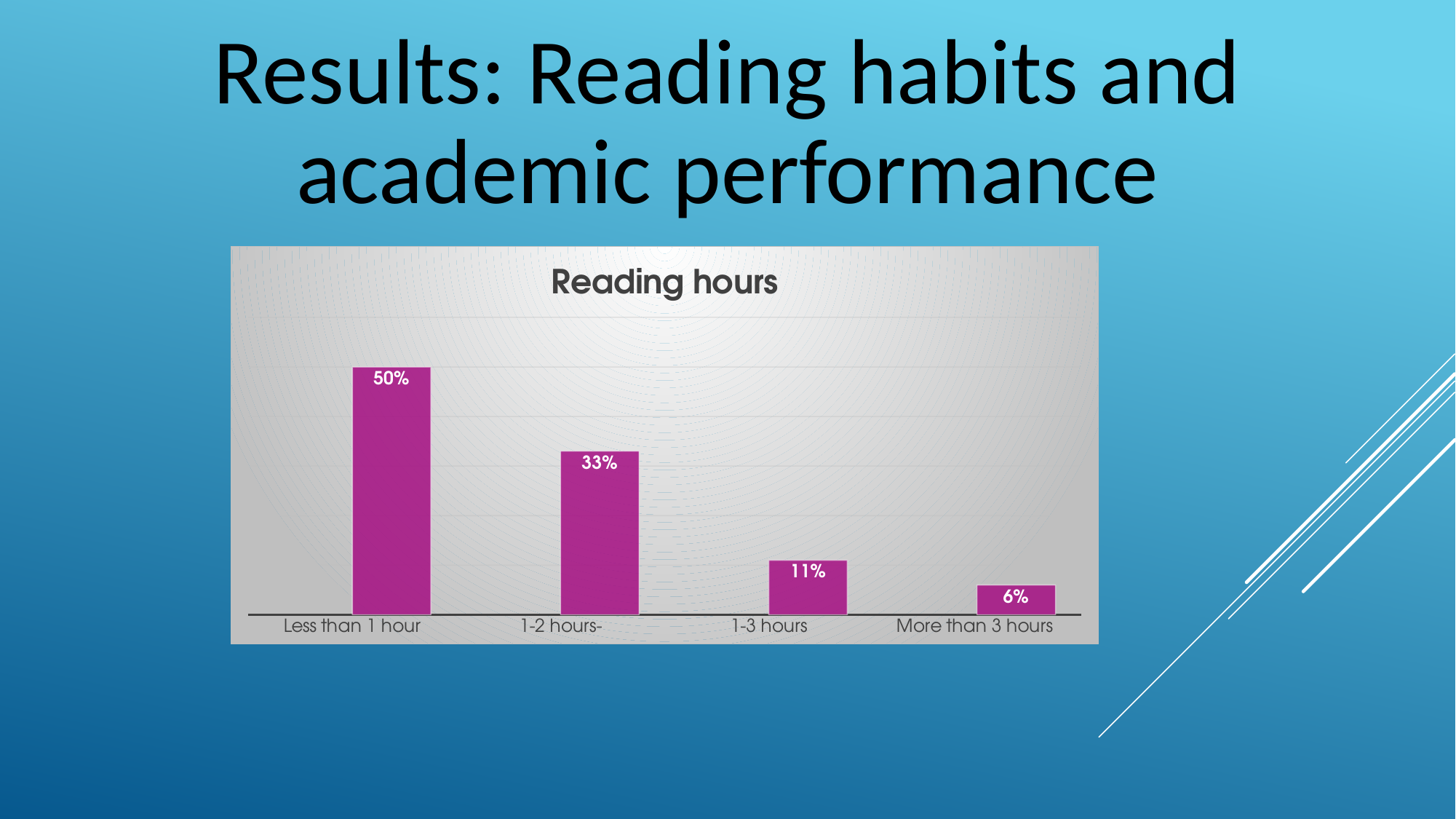

Results: Reading habits and academic performance

### Chart: Reading hours

| Category |  |  |
|---|---|---|
| Less than 1 hour | None | 0.5 |
| 1-2 hours- | None | 0.33 |
| 1-3 hours | None | 0.11 |
| More than 3 hours  | None | 0.06 |